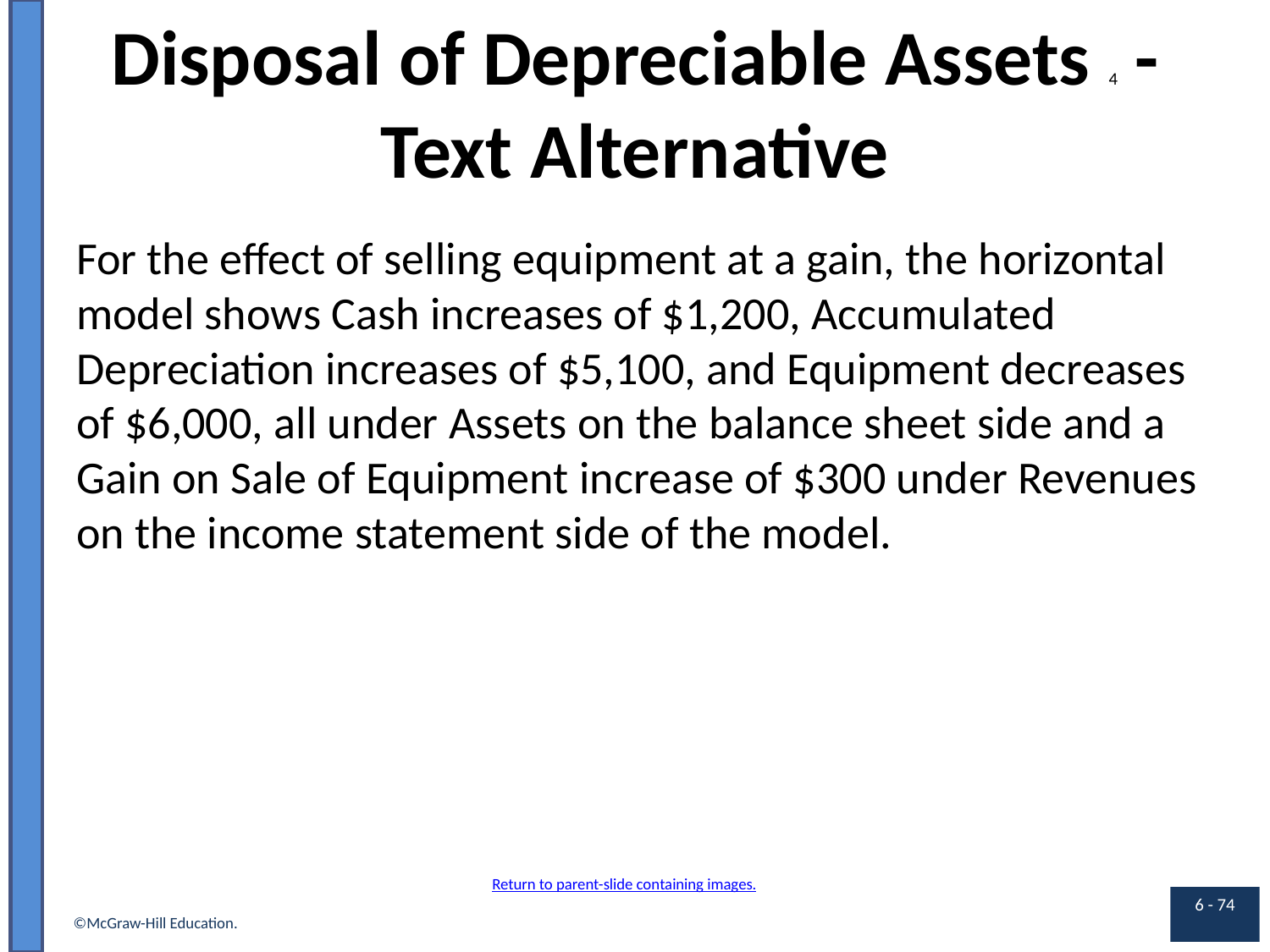

# Disposal of Depreciable Assets 4 - Text Alternative
For the effect of selling equipment at a gain, the horizontal model shows Cash increases of $1,200, Accumulated Depreciation increases of $5,100, and Equipment decreases of $6,000, all under Assets on the balance sheet side and a Gain on Sale of Equipment increase of $300 under Revenues on the income statement side of the model.
Return to parent-slide containing images.